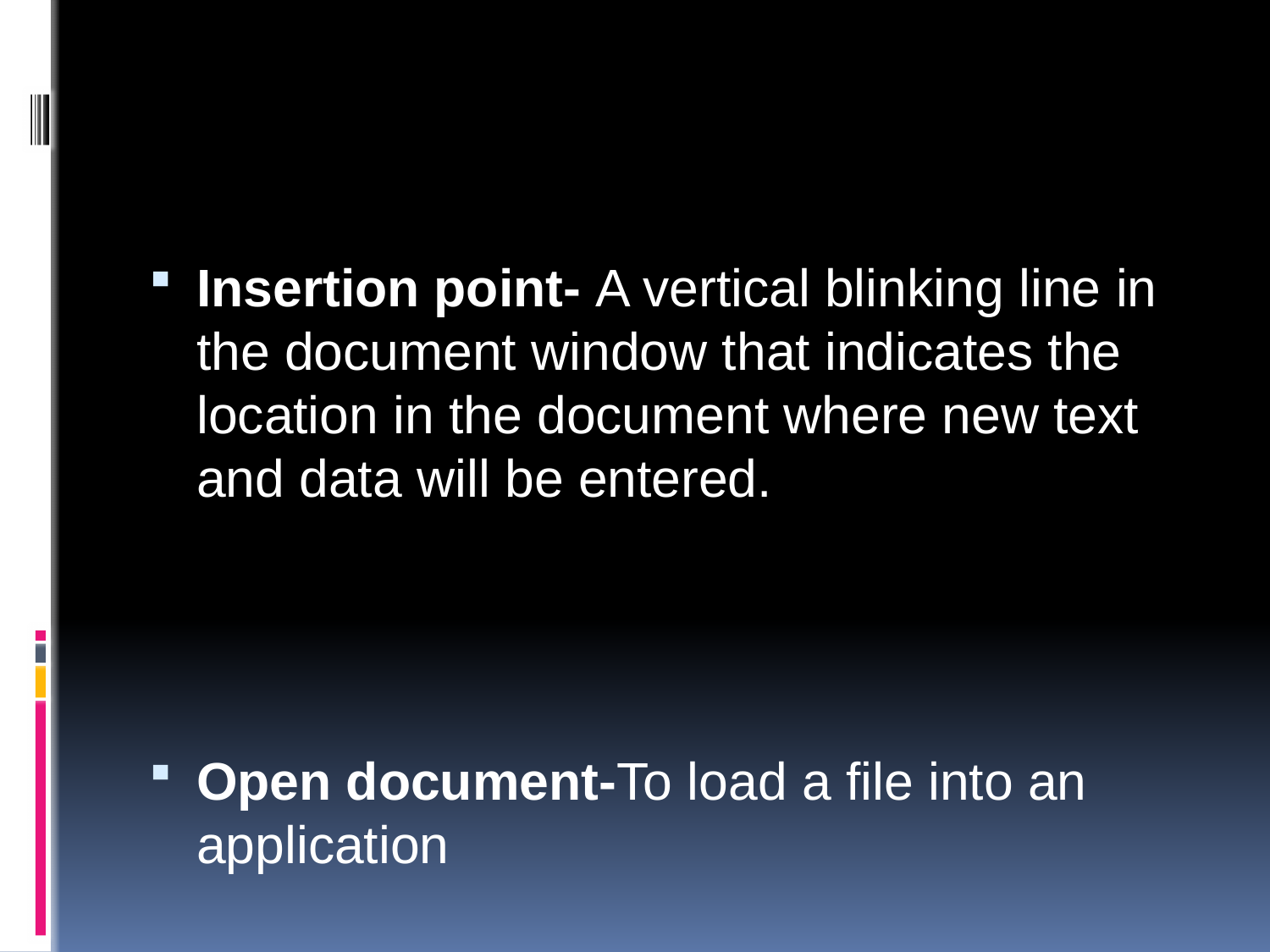

#
Insertion point- A vertical blinking line in the document window that indicates the location in the document where new text and data will be entered.

Open document-To load a file into an application